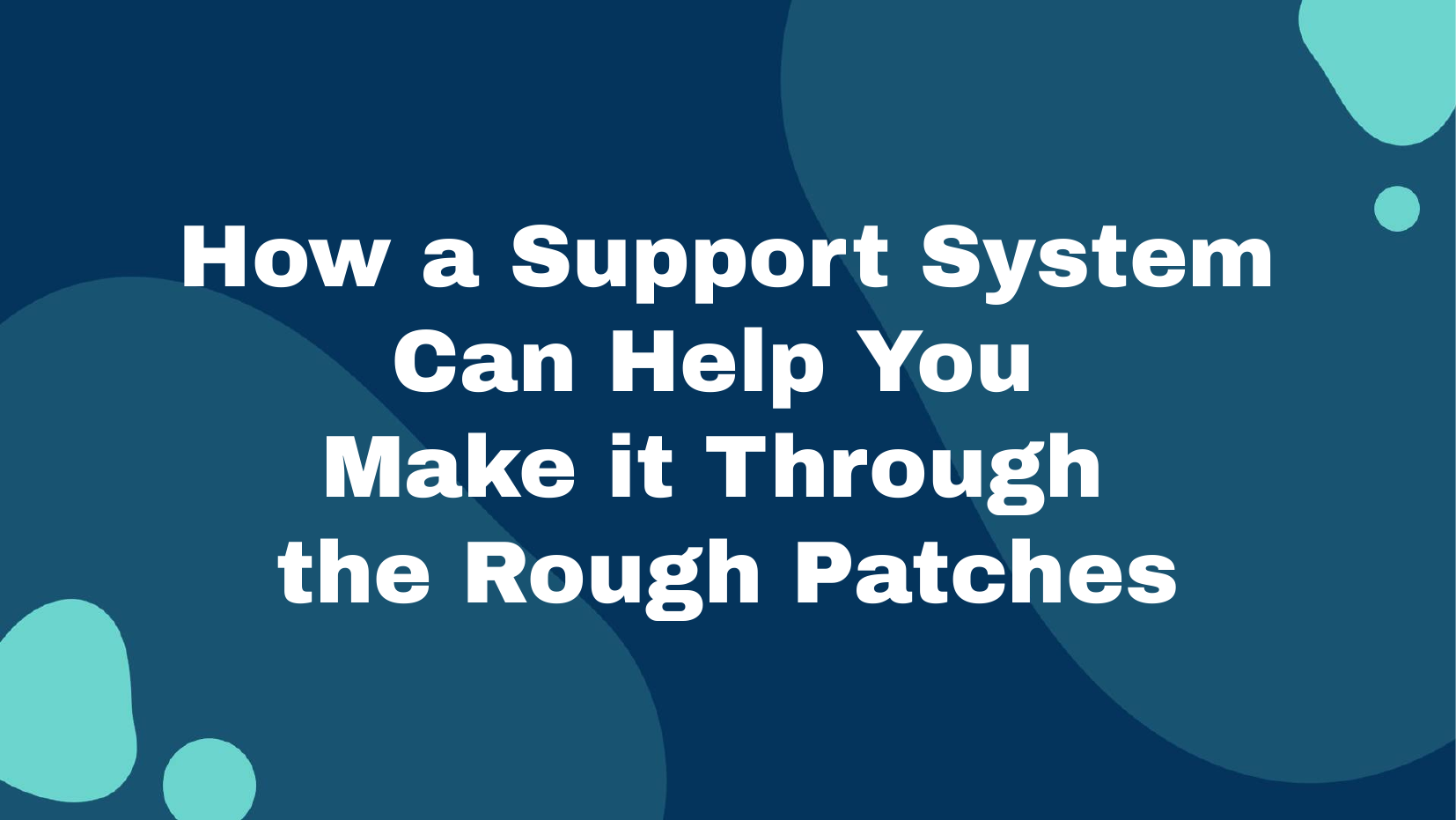

# How a Support System
Can Help You
Make it Through
the Rough Patches